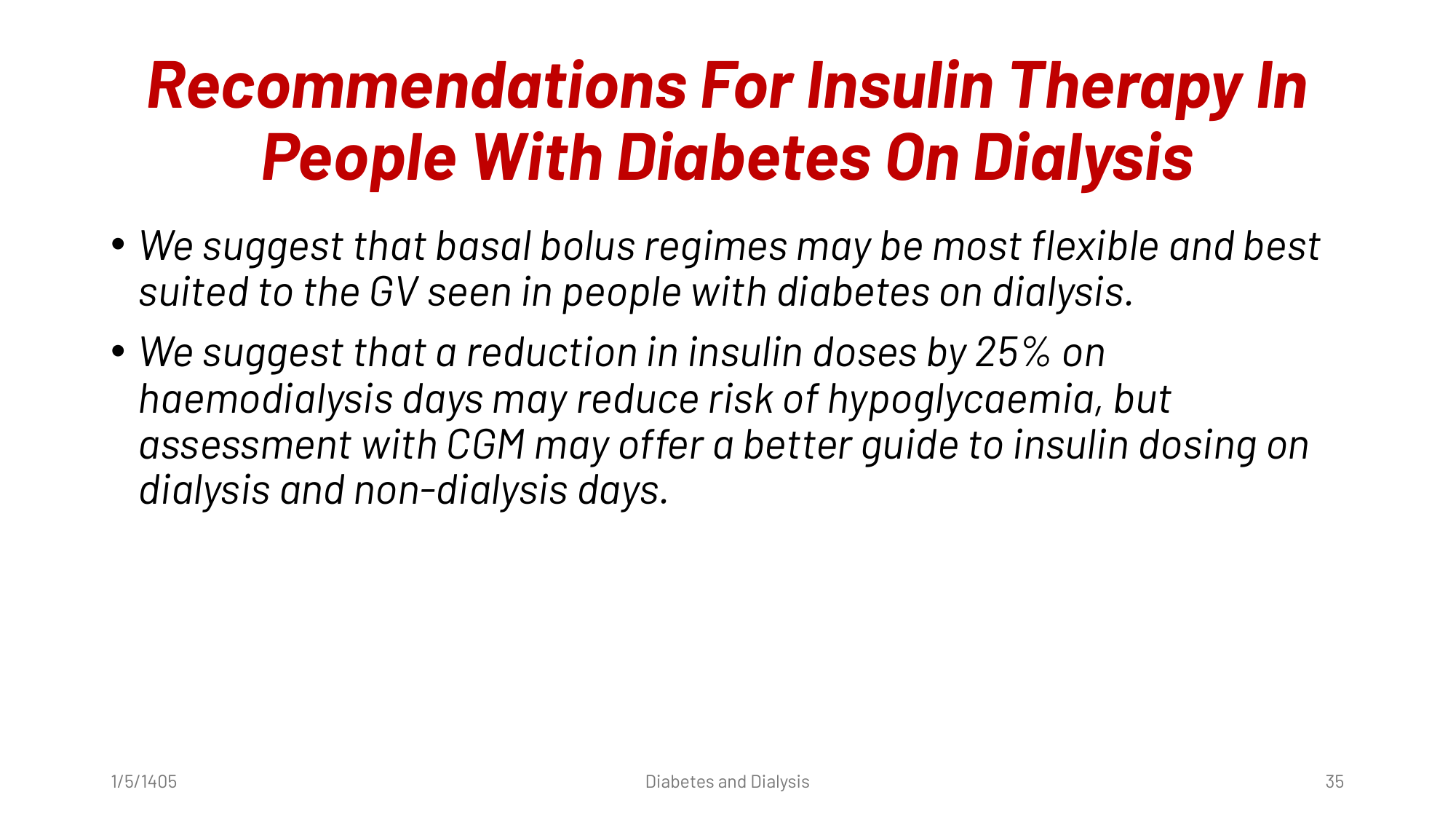

# Recommendations For Insulin Therapy In People With Diabetes On Dialysis
We suggest that basal bolus regimes may be most flexible and best suited to the GV seen in people with diabetes on dialysis.
We suggest that a reduction in insulin doses by 25% on haemodialysis days may reduce risk of hypoglycaemia, but assessment with CGM may offer a better guide to insulin dosing on dialysis and non-dialysis days.

1/5/1405
Diabetes and Dialysis
35